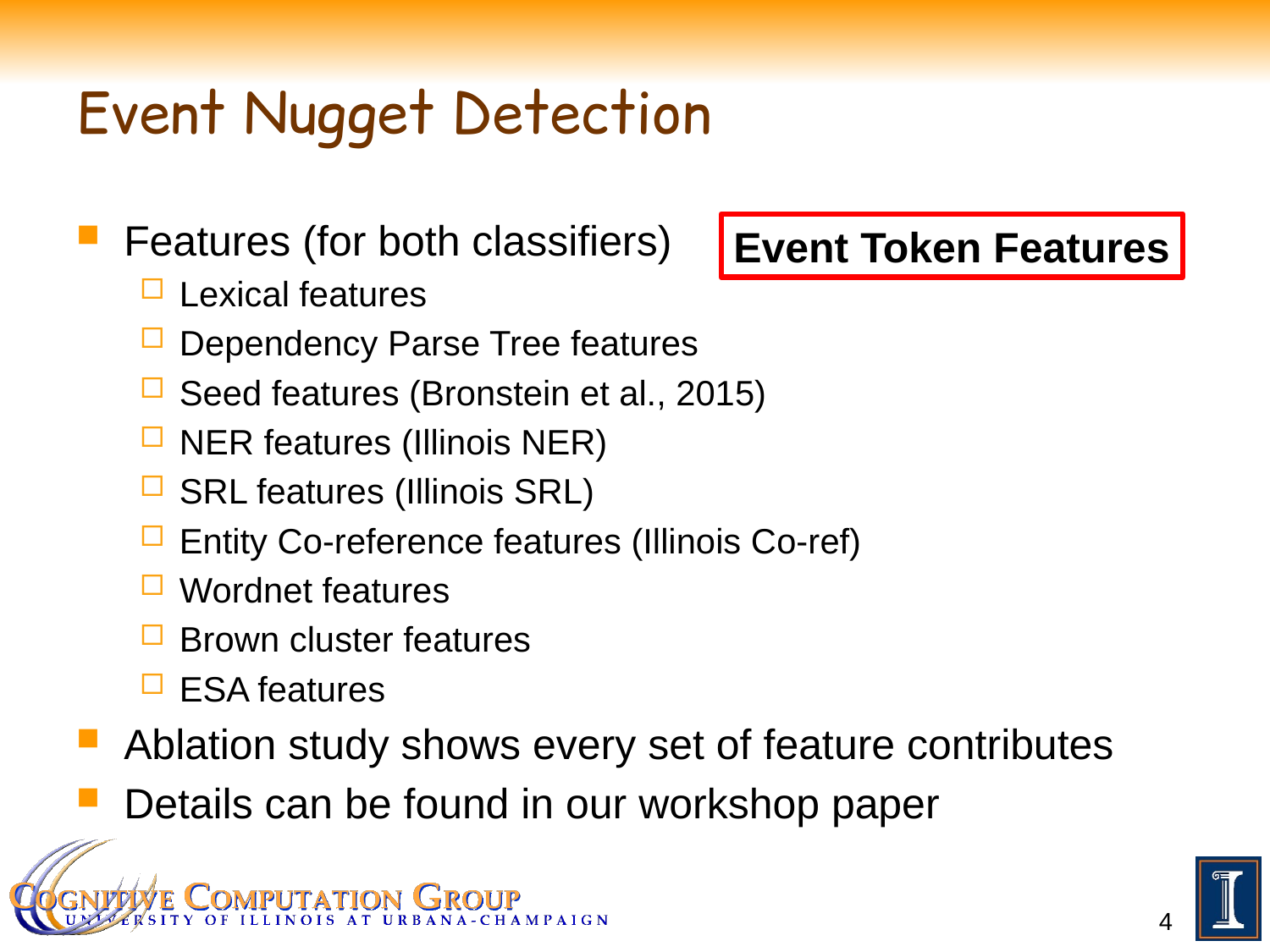

# Event Nugget Detection
Features (for both classifiers)
Lexical features
Dependency Parse Tree features
Seed features (Bronstein et al., 2015)
NER features (Illinois NER)
SRL features (Illinois SRL)
Entity Co-reference features (Illinois Co-ref)
Wordnet features
Brown cluster features
ESA features
Ablation study shows every set of feature contributes
Details can be found in our workshop paper

Event Token Features
4